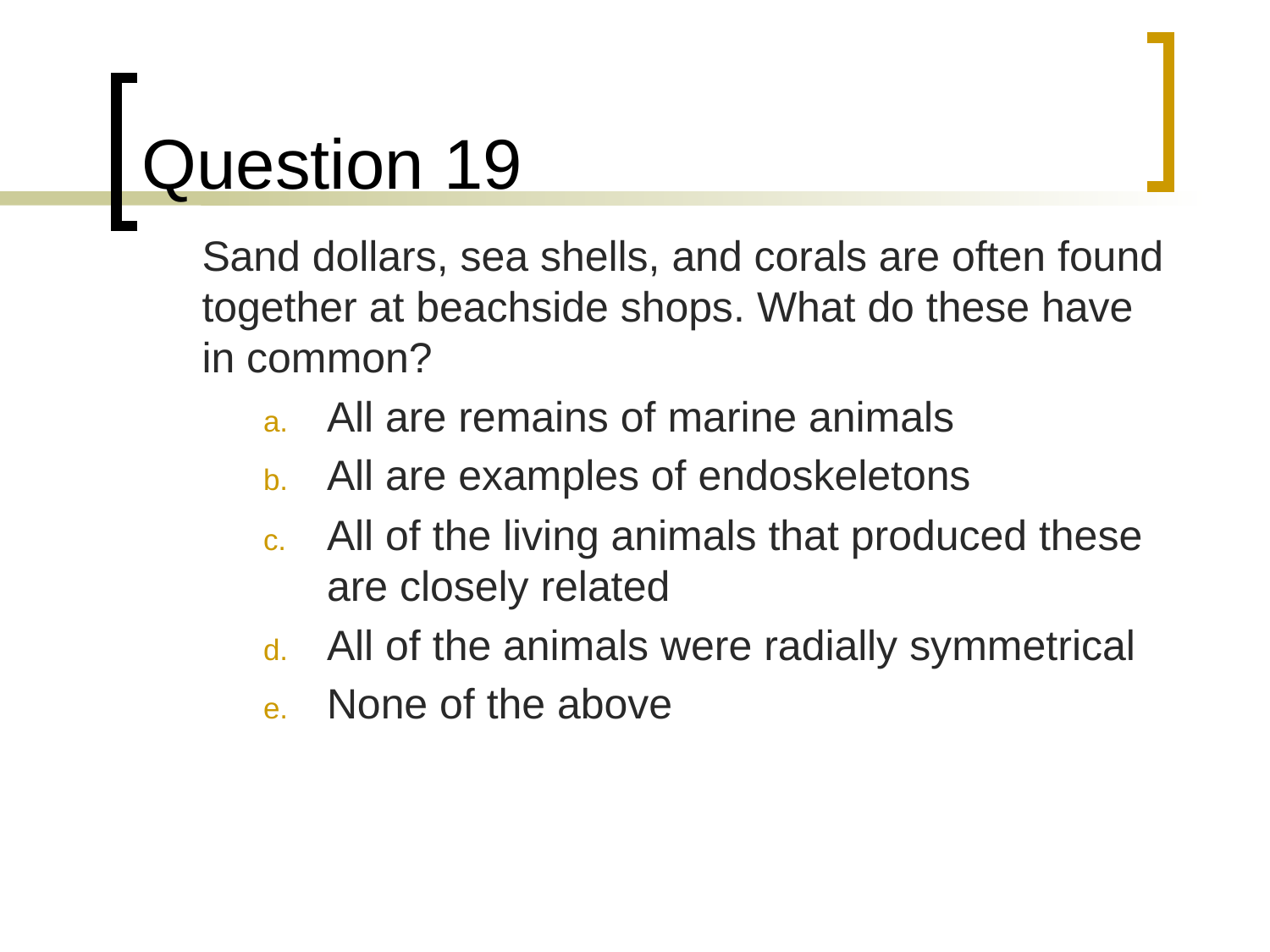

# Question 19
	Sand dollars, sea shells, and corals are often found together at beachside shops. What do these have in common?
All are remains of marine animals
All are examples of endoskeletons
All of the living animals that produced these are closely related
All of the animals were radially symmetrical
None of the above